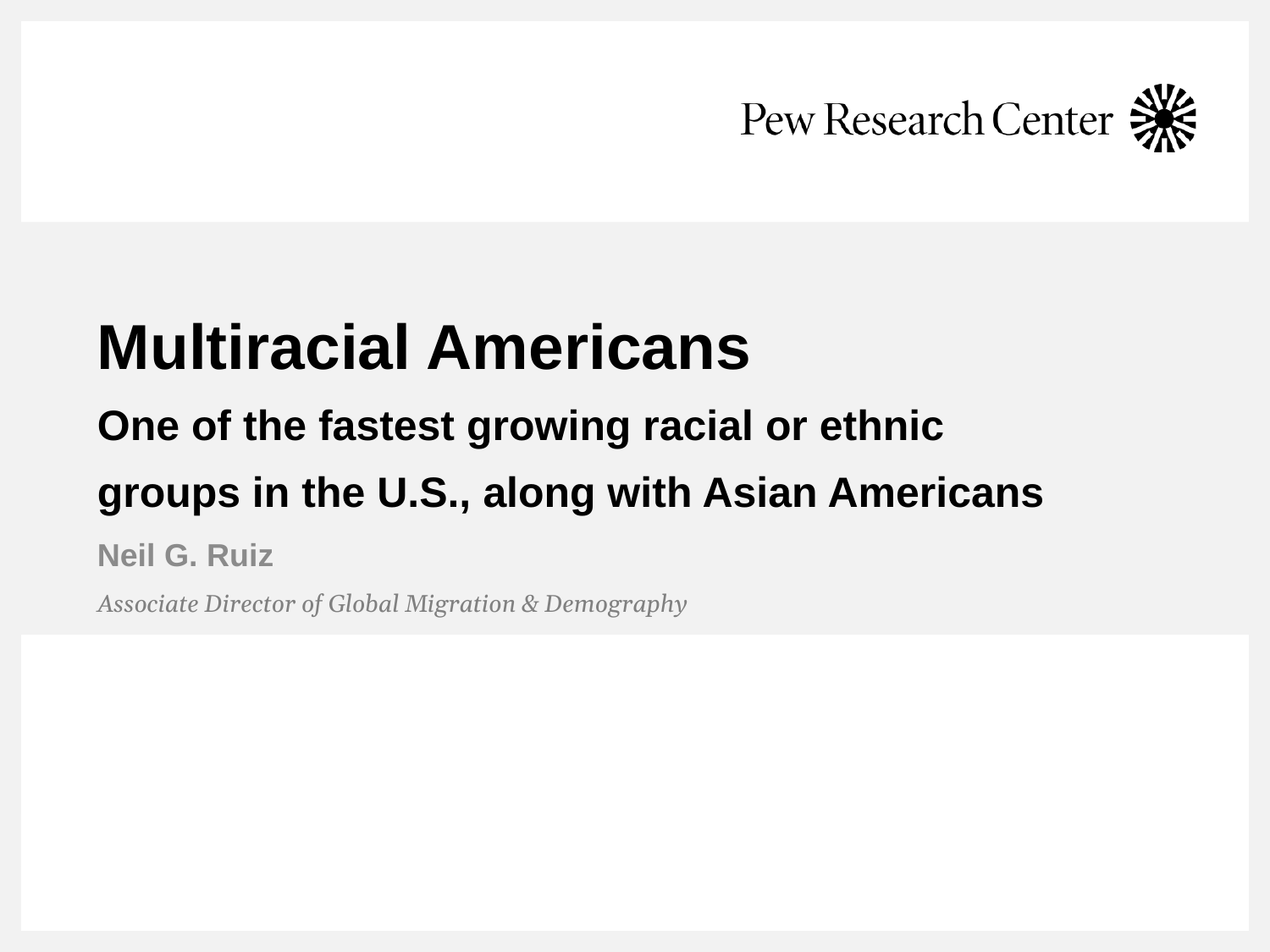

# Multiracial Americans One of the fastest growing racial or ethnic groups in the U.S., along with Asian Americans
Neil G. Ruiz
Associate Director of Global Migration & Demography